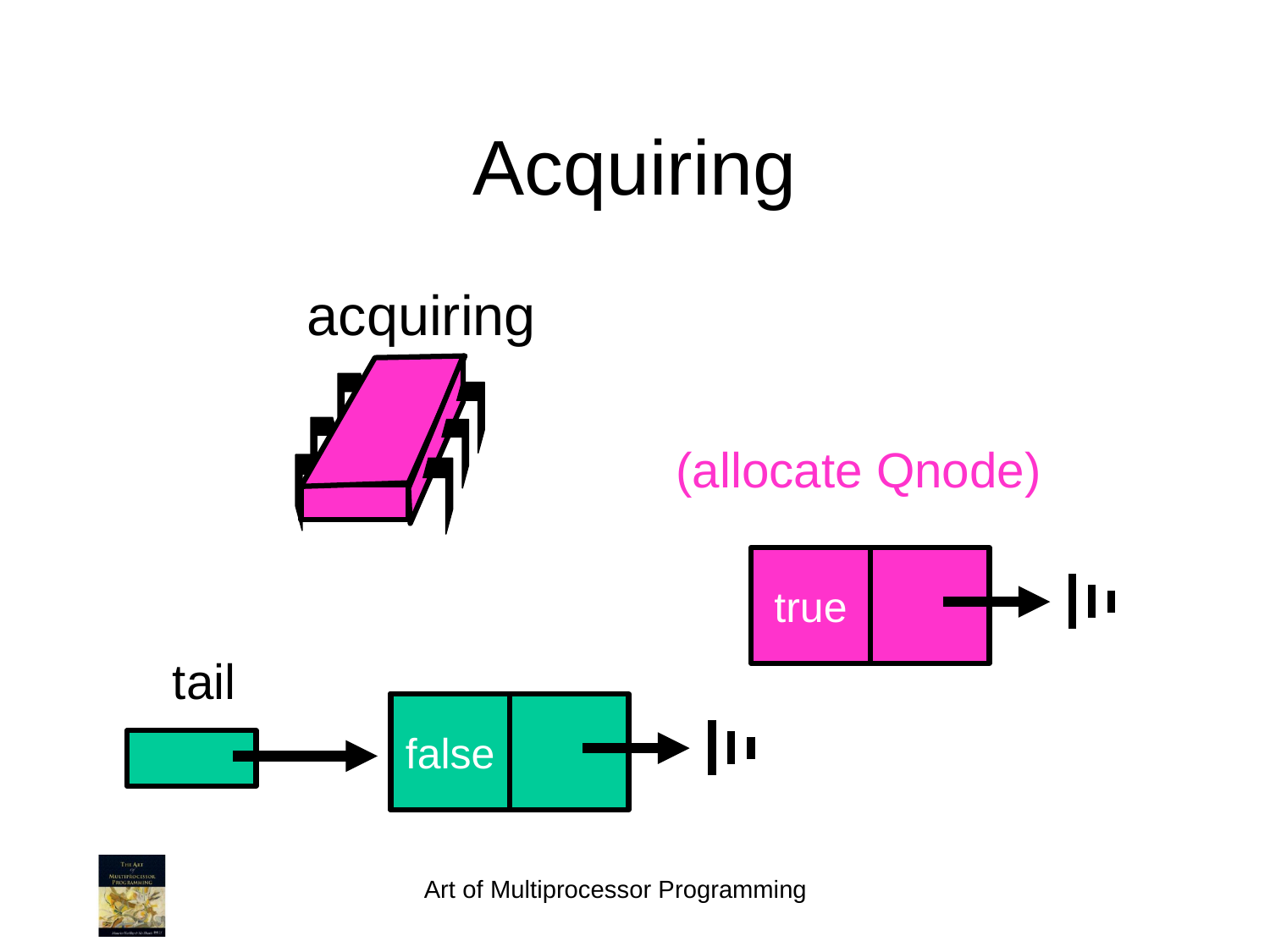

Acquiring
acquiring

(allocate Qnode)

true

tail

false

false

Art of Multiprocessor Programming
167